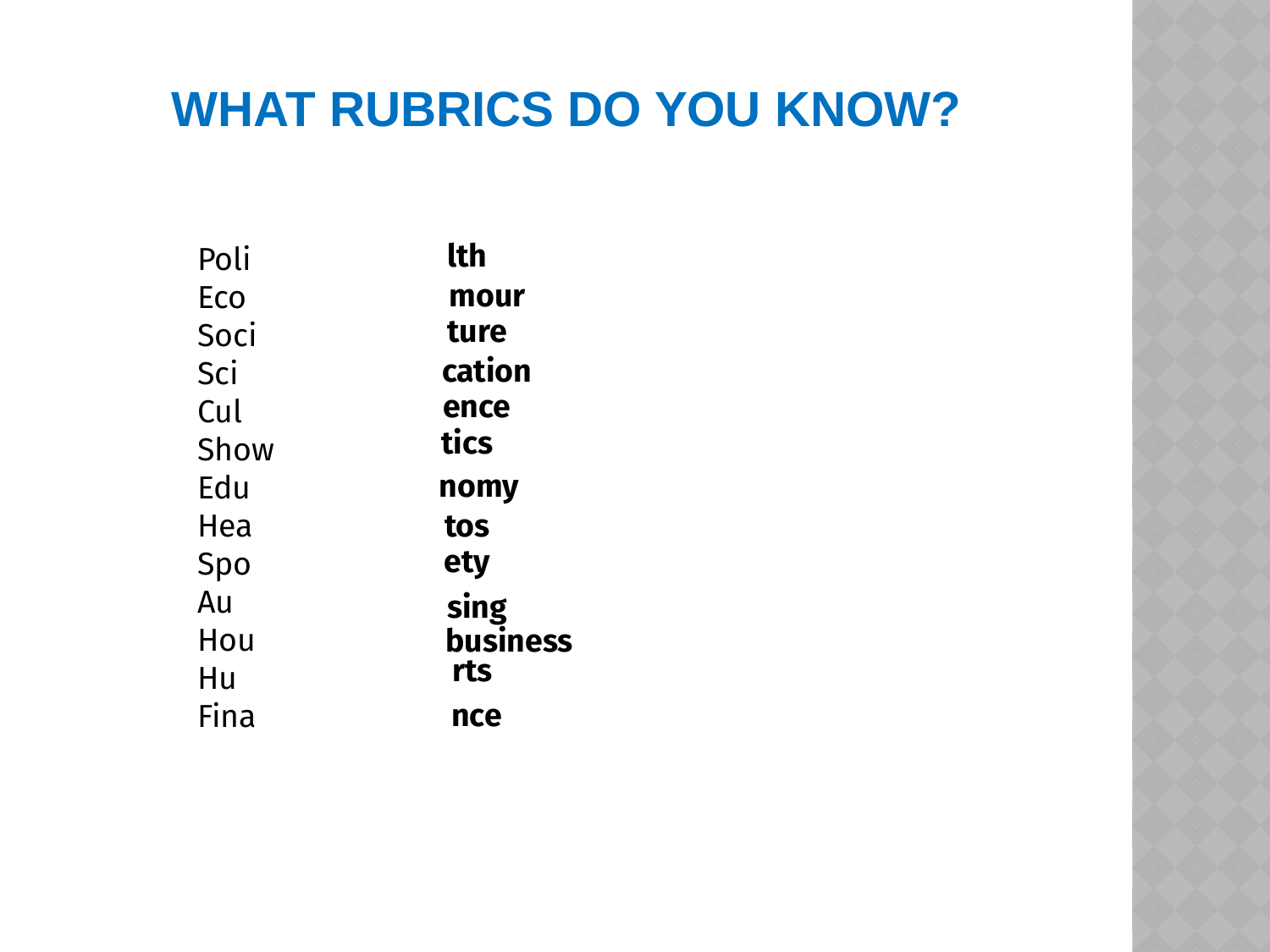

# What Rubrics Do you Know?

Poli
Eco
Soci
Sci
Cul
Show
Edu
Hea
Spo
Au
Hou
Hu
Fina

lth
mour
ture
cation
ence
tics
nomy
tos
ety
sing
business
rts
nce